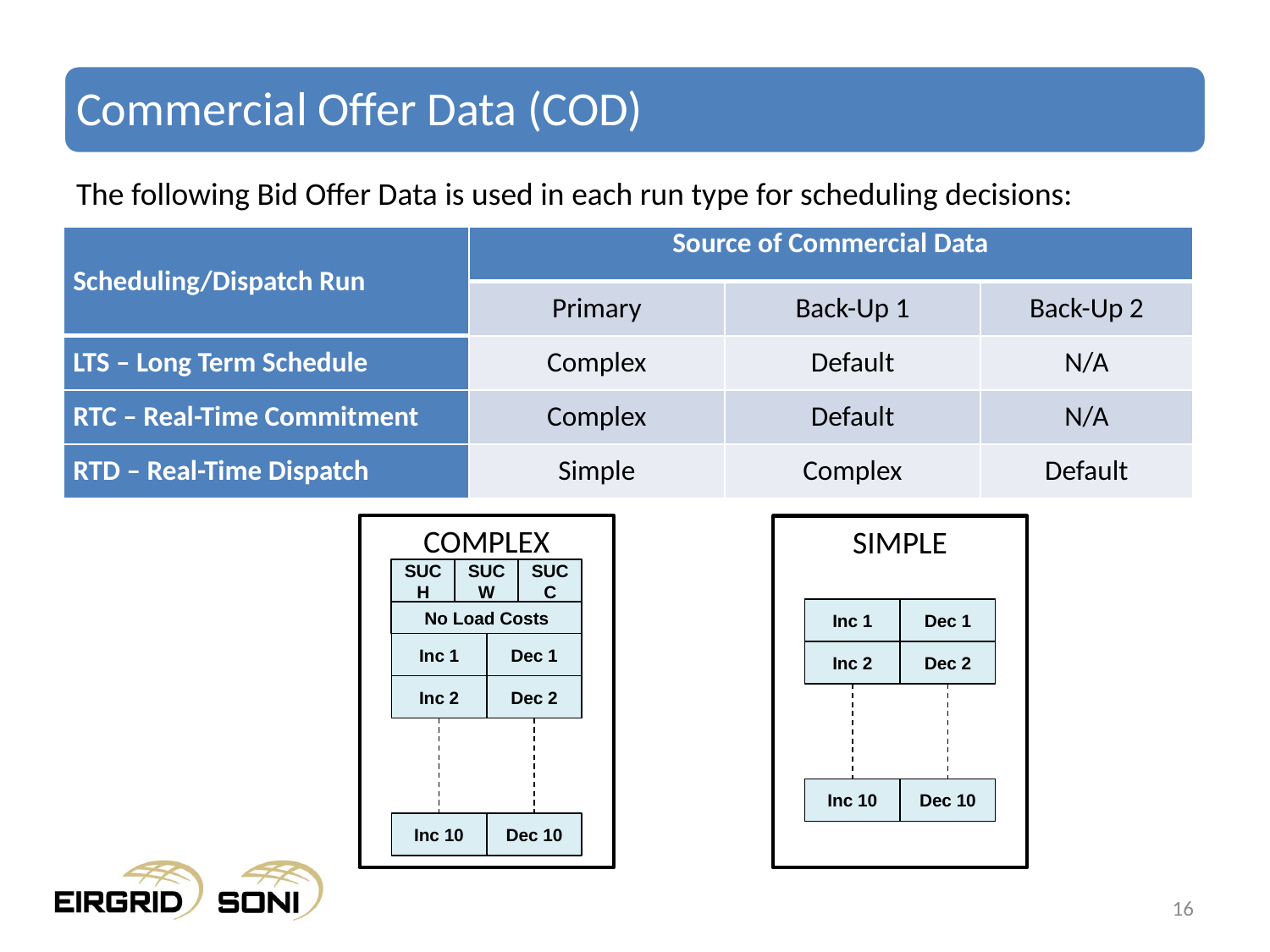

# Commercial Offer Data (COD)
The following Bid Offer Data is used in each run type for scheduling decisions:

| Scheduling/Dispatch Run | Source of Commercial Data |  |  |
| --- | --- | --- | --- |
|  | Primary | Back-Up 1 | Back-Up 2 |
| LTS – Long Term Schedule | Complex | Default | N/A |
| RTC – Real-Time Commitment | Complex | Default | N/A |
| RTD – Real-Time Dispatch | Simple | Complex | Default |
COMPLEX
SUC
H
SUC
W
SUC
C
No Load Costs
Inc 1
Dec 1
Inc 2
Dec 2
Inc 10
Dec 10
SIMPLE

Inc 1
Dec 1
Inc 2
Dec 2
Inc 10
Dec 10
16